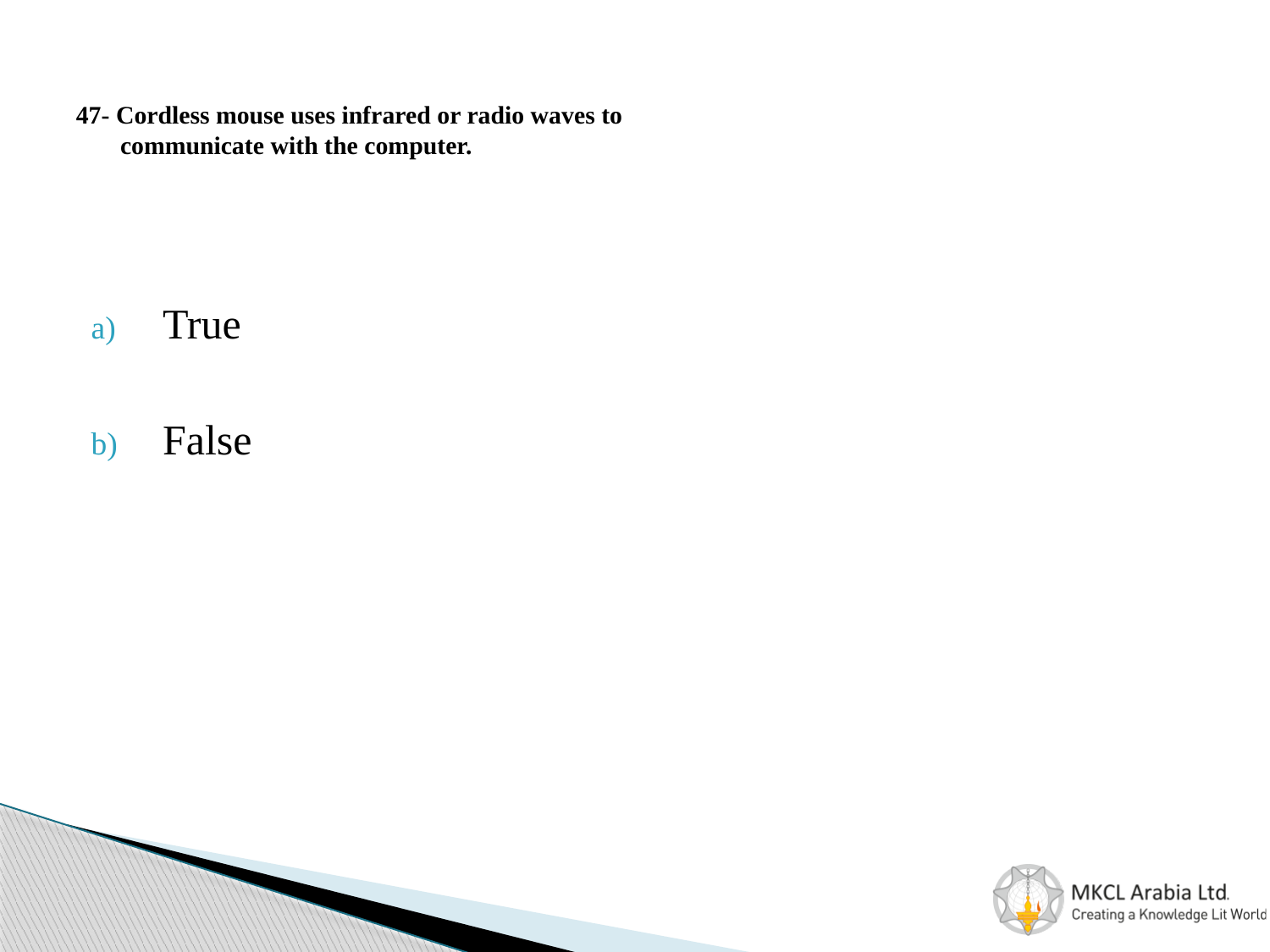

# 47- Cordless mouse uses infrared or radio waves to communicate with the computer.

True

False